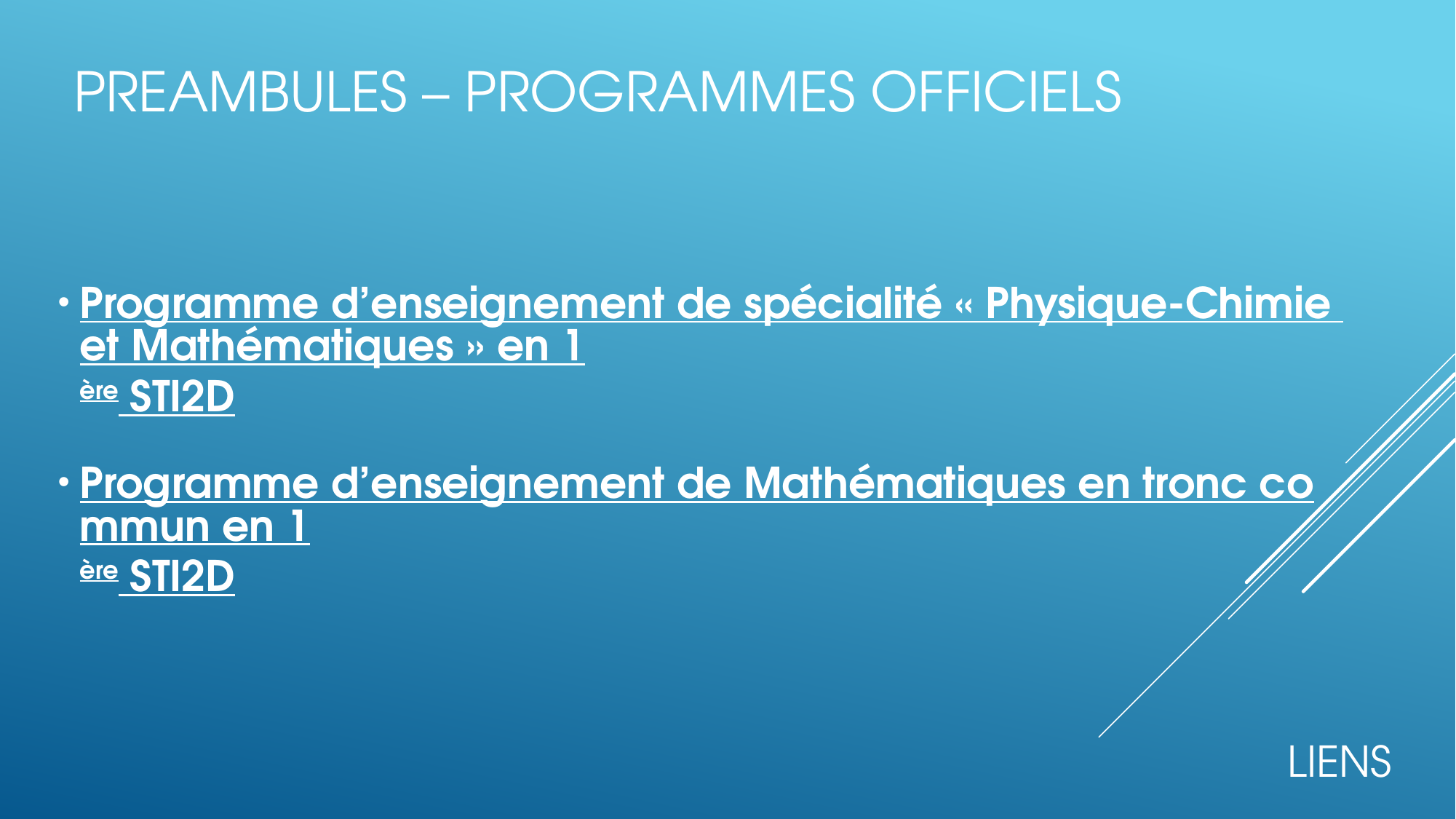

# PREAMBULES – PROGRAMMES OFFICIELS
Programme d’enseignement de spécialité « Physique-Chimie et Mathématiques » en 1ère STI2D
Programme d’enseignement de Mathématiques en tronc commun en 1ère STI2D
LIENS